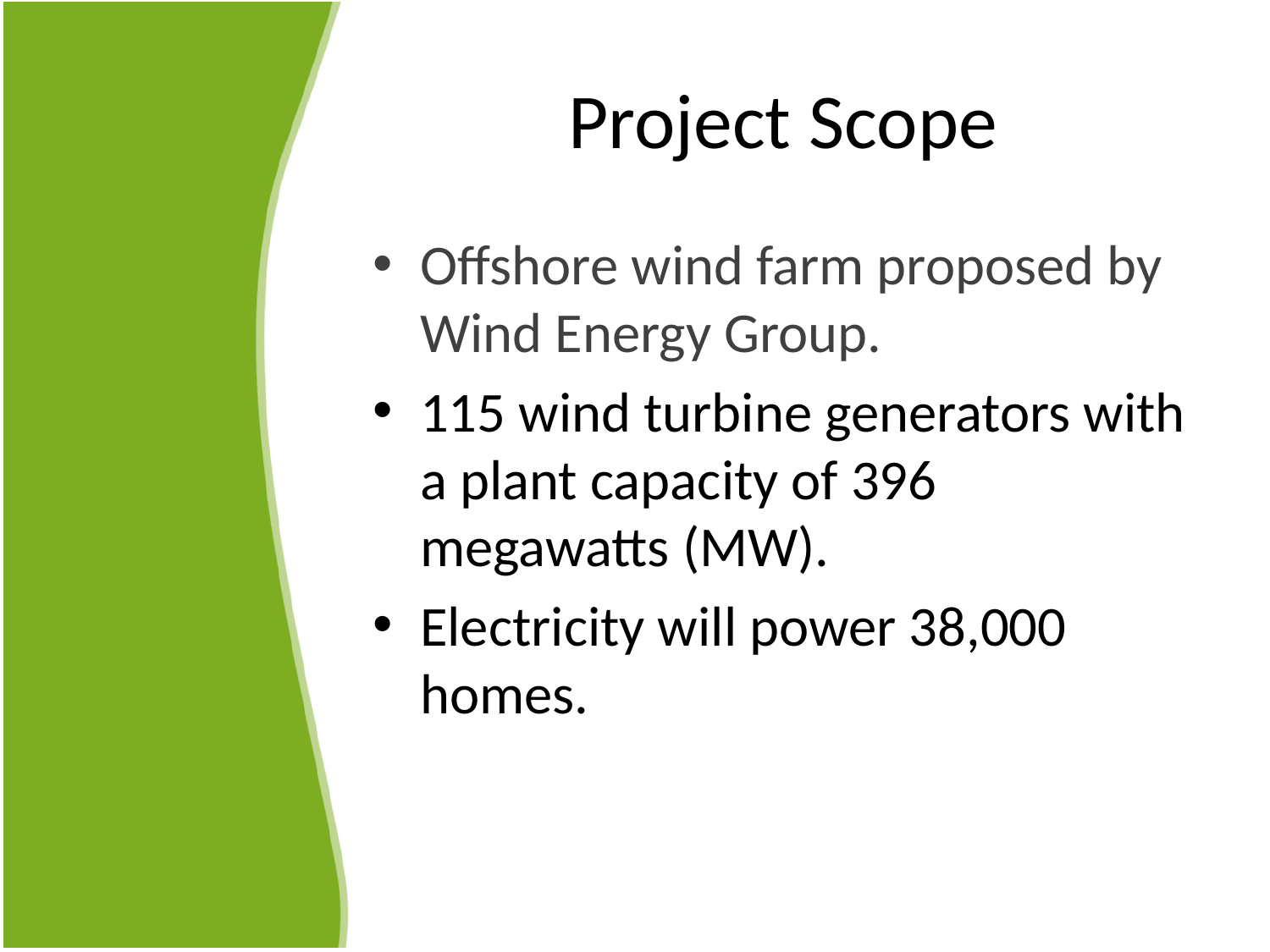

# Project Scope
Offshore wind farm proposed by Wind Energy Group.
115 wind turbine generators with a plant capacity of 396 megawatts (MW).
Electricity will power 38,000 homes.